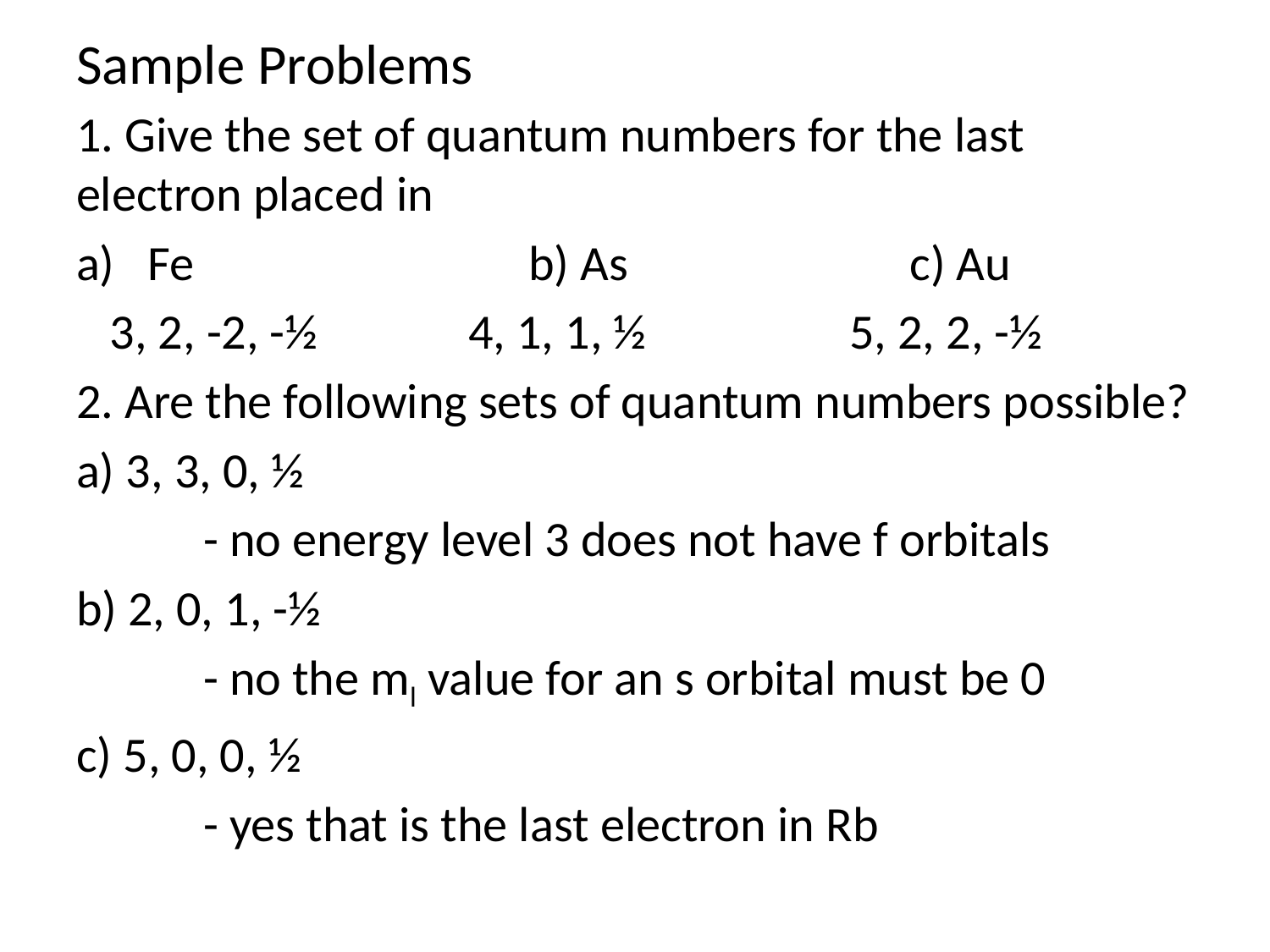

# Sample Problems
1. Give the set of quantum numbers for the last            electron placed in
Fe			b) As			c) Au
   3, 2, -2, -½	  	 4, 1, 1, ½		 5, 2, 2, -½
2. Are the following sets of quantum numbers possible?
a) 3, 3, 0, ½
	- no energy level 3 does not have f orbitals
b) 2, 0, 1, -½
	- no the ml value for an s orbital must be 0
c) 5, 0, 0, ½
	- yes that is the last electron in Rb